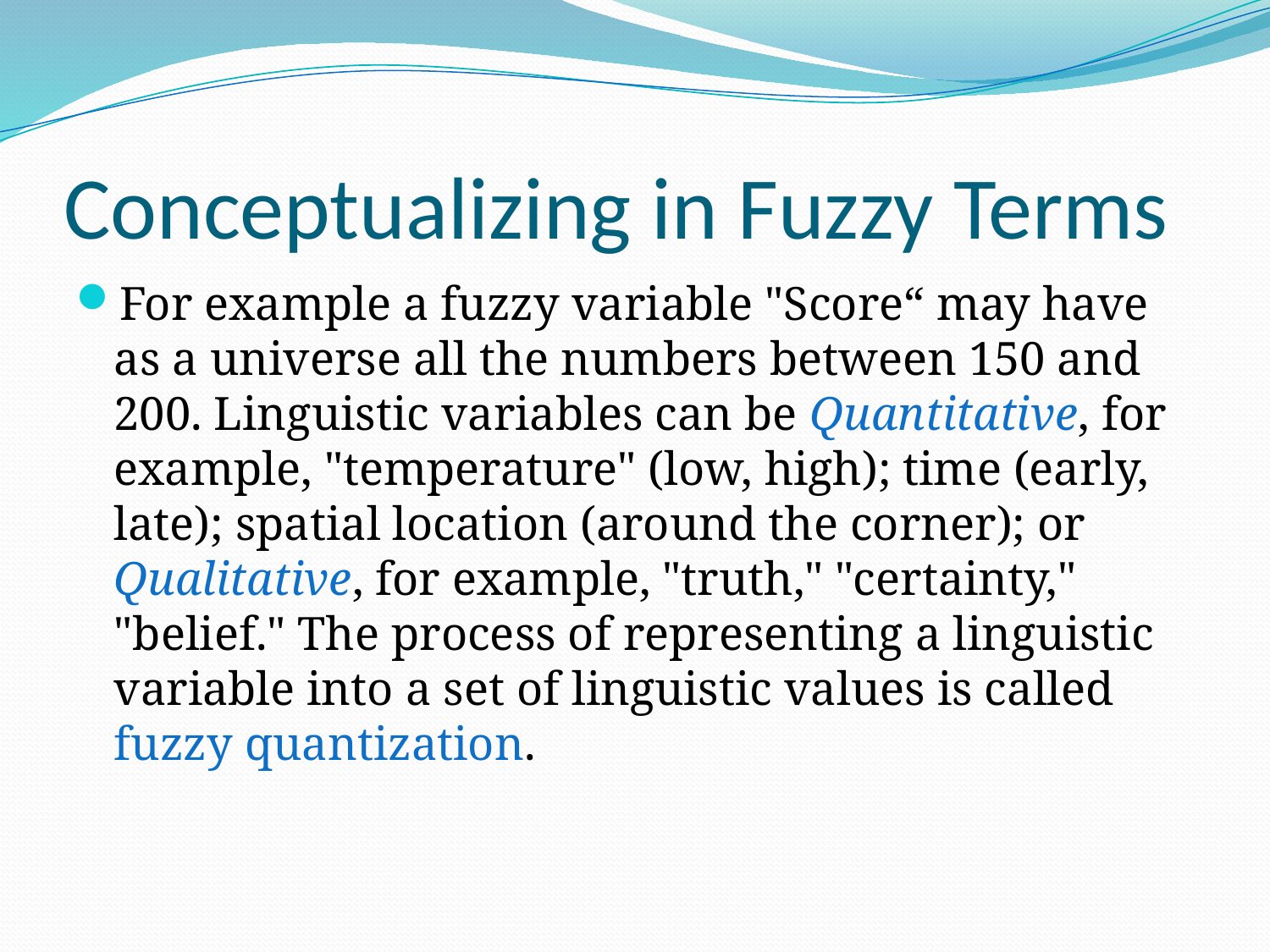

# Conceptualizing in Fuzzy Terms
For example a fuzzy variable "Score“ may have as a universe all the numbers between 150 and 200. Linguistic variables can be Quantitative, for example, "temperature" (low, high); time (early, late); spatial location (around the corner); or Qualitative, for example, "truth," "certainty," "belief." The process of representing a linguistic variable into a set of linguistic values is called fuzzy quantization.